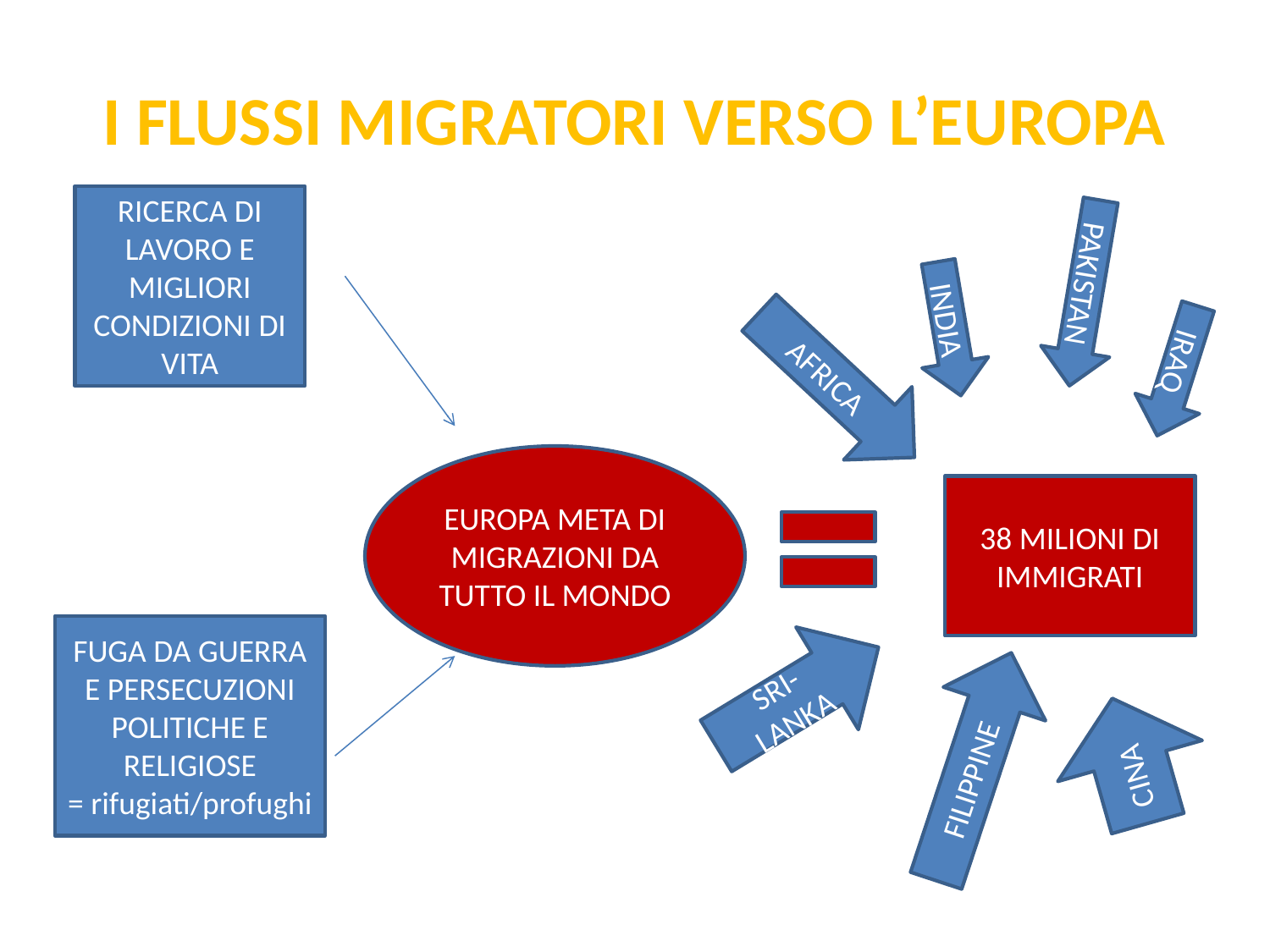

# I FLUSSI MIGRATORI VERSO L’EUROPA
RICERCA DI LAVORO E MIGLIORI CONDIZIONI DI VITA
.
PAKISTAN
INDIA
AFRICA
IRAQ
EUROPA META DI MIGRAZIONI DA TUTTO IL MONDO
38 MILIONI DI IMMIGRATI

FUGA DA GUERRA E PERSECUZIONI POLITICHE E RELIGIOSE
= rifugiati/profughi
SRI-LANKA
CINA
FILIPPINE